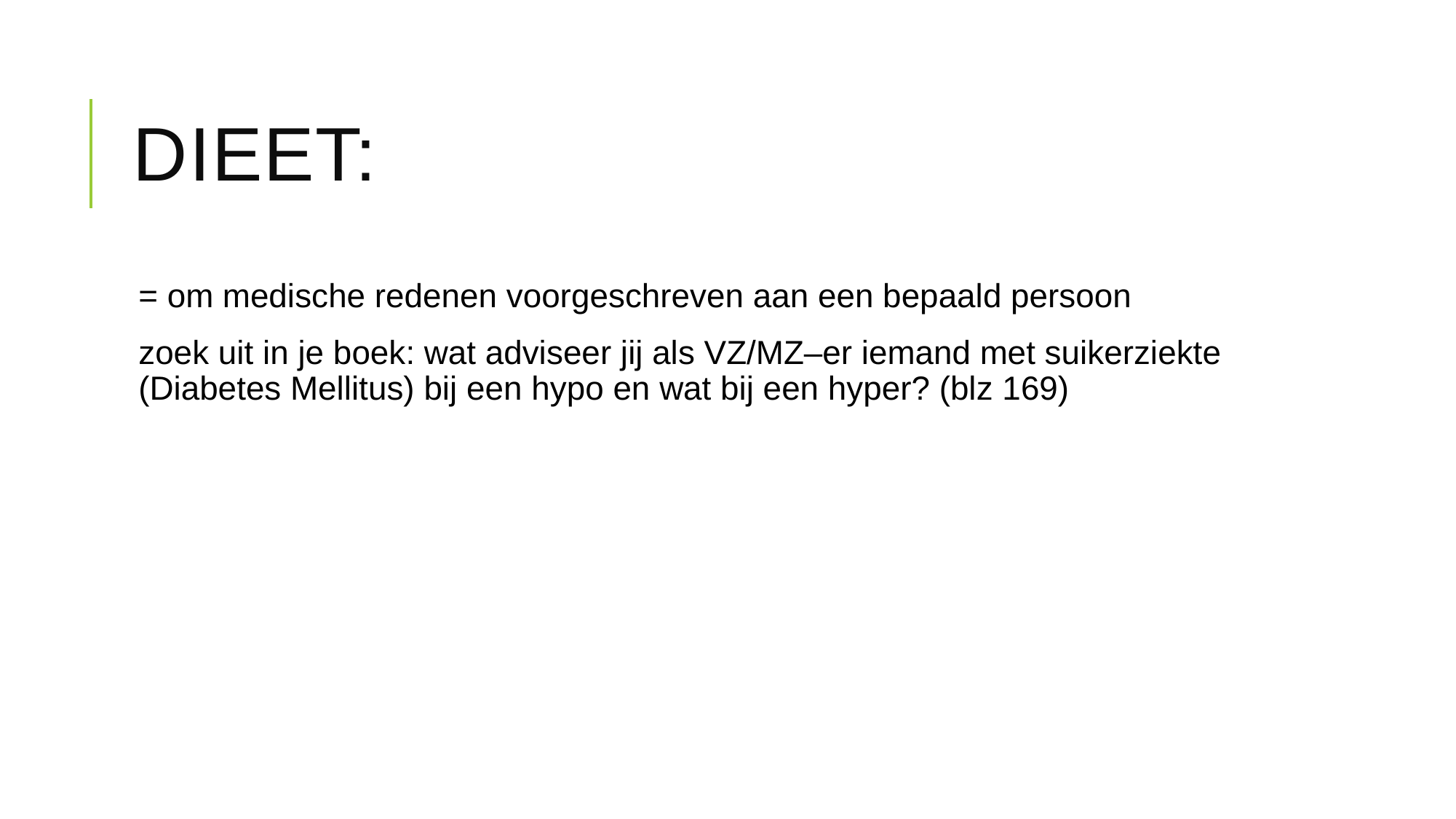

# Dieet:
= om medische redenen voorgeschreven aan een bepaald persoon
zoek uit in je boek: wat adviseer jij als VZ/MZ–er iemand met suikerziekte (Diabetes Mellitus) bij een hypo en wat bij een hyper? (blz 169)